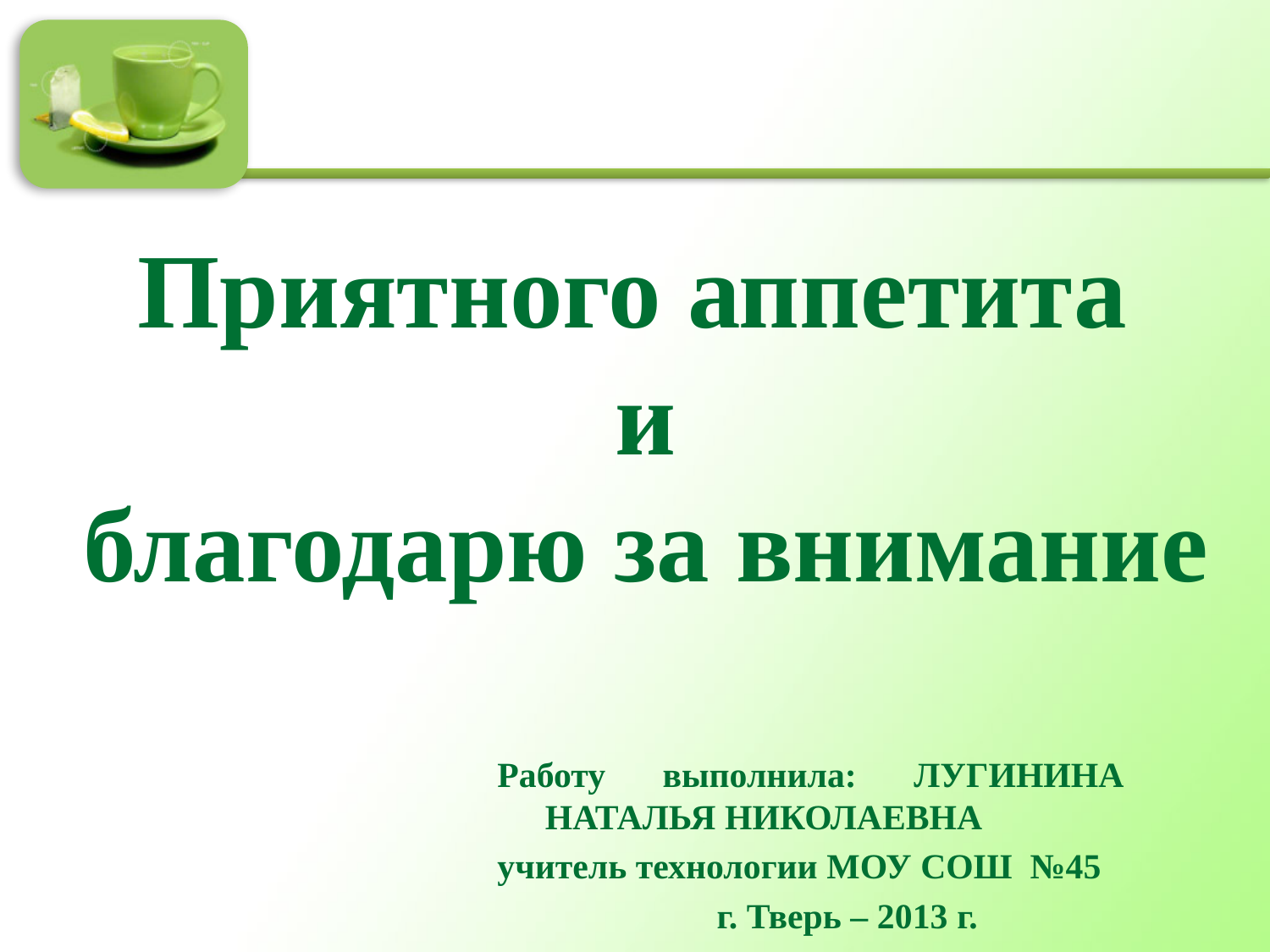

Приятного аппетита
и
благодарю за внимание

Работу выполнила: ЛУГИНИНА 	НАТАЛЬЯ НИКОЛАЕВНА
учитель технологии МОУ СОШ  №45
г. Тверь – 2013 г.